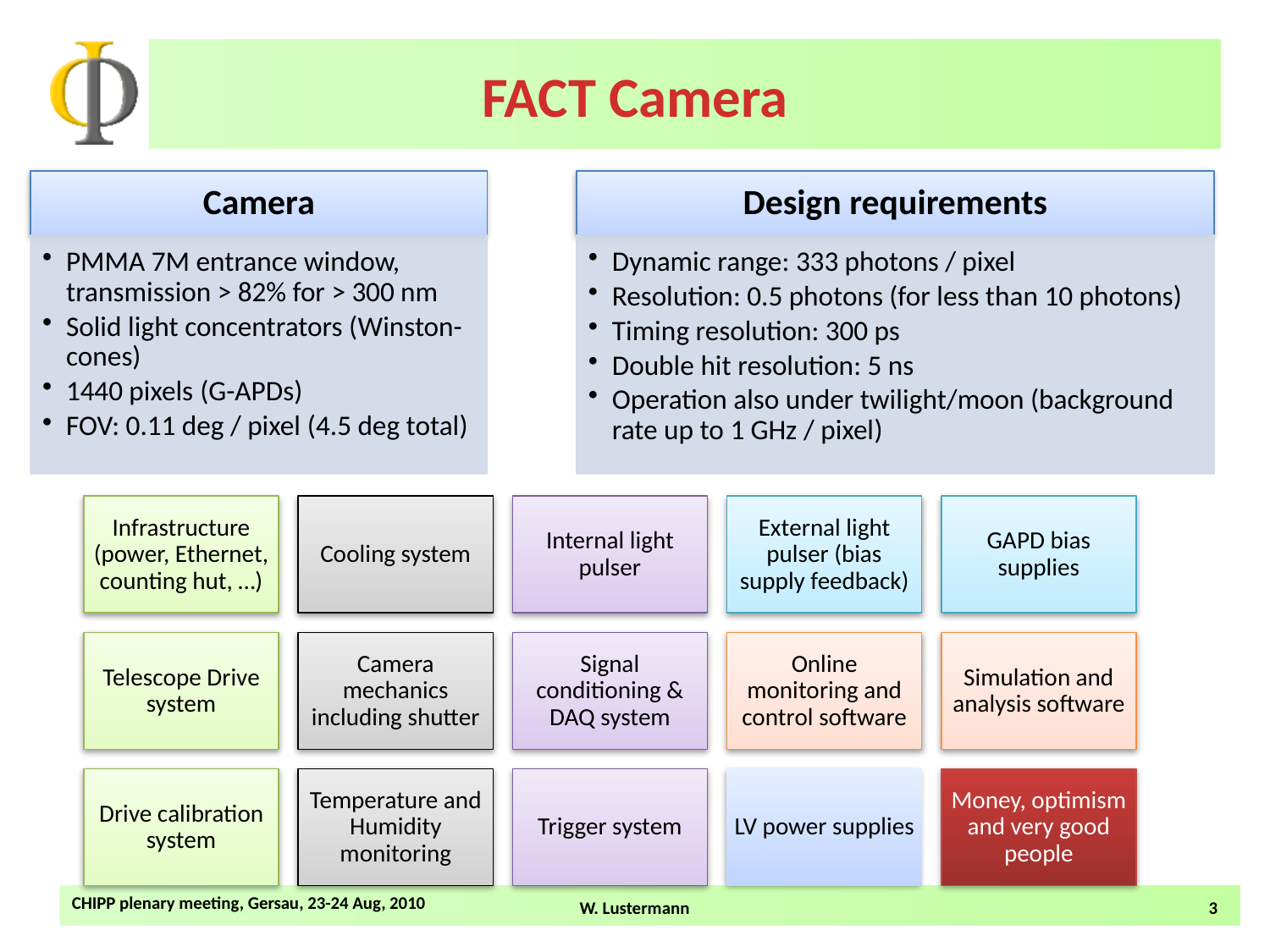

FACT Camera
Camera
PMMA 7M entrance window, transmission > 82% for > 300 nm
Solid light concentrators (Winston-cones)
1440 pixels (G-APDs)
FOV: 0.11 deg / pixel (4.5 deg total)
Design requirements
Dynamic range: 333 photons / pixel
Resolution: 0.5 photons (for less than 10 photons)
Timing resolution: 300 ps
Double hit resolution: 5 ns
Operation also under twilight/moon (background rate up to 1 GHz / pixel)
Infrastructure (power, Ethernet, counting hut, …)
Cooling system
Internal light pulser
External light pulser (bias supply feedback)
GAPD bias supplies
Telescope Drive system
Camera mechanics including shutter
Signal conditioning & DAQ system
Online monitoring and control software
Simulation and analysis software
Drive calibration system
Temperature and Humidity monitoring
Trigger system
LV power supplies
Money, optimism and very good people